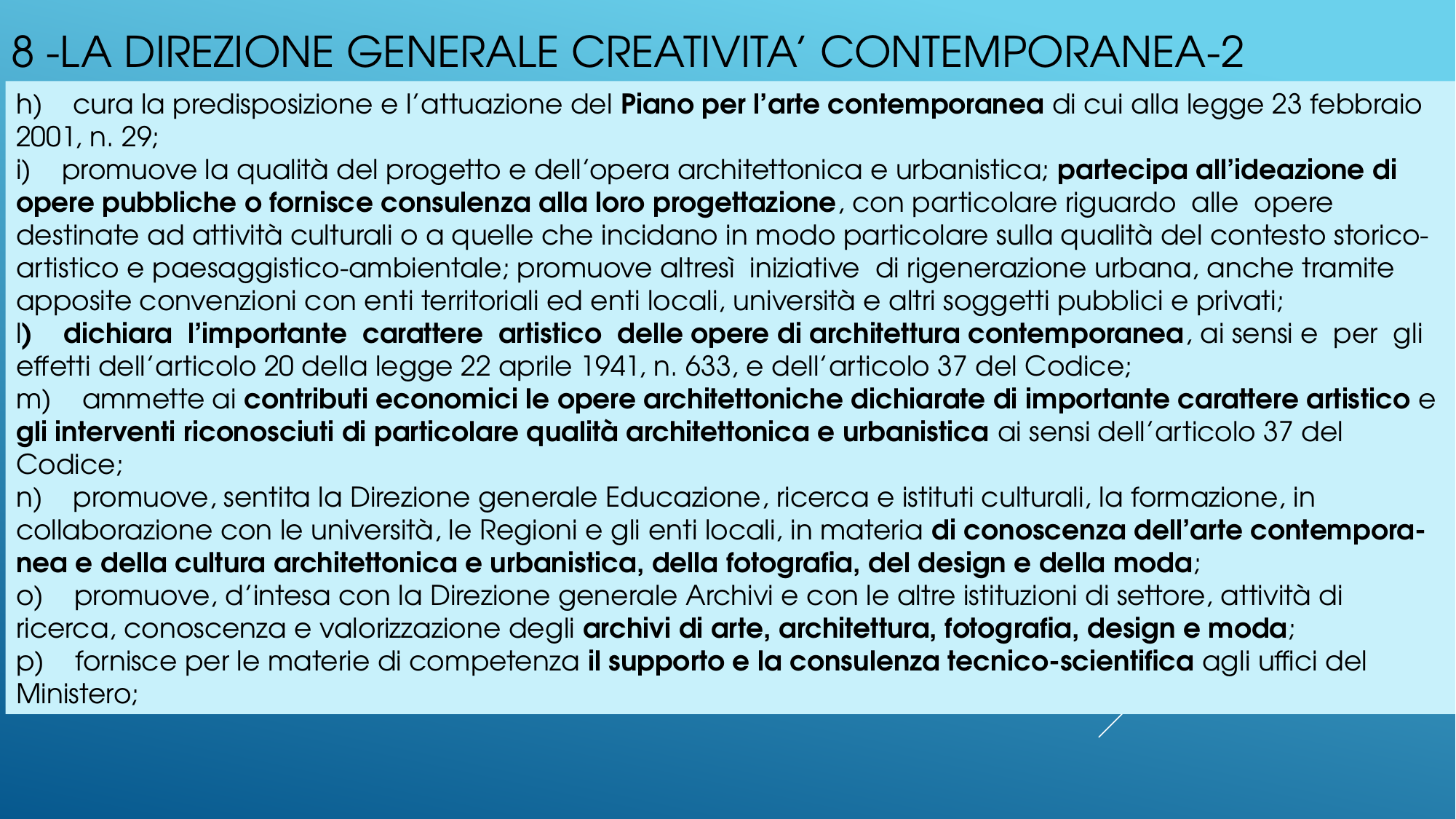

# 8 -LA DIREZIONE GENERALE CREATIVITA’ CONTEMPORANEA-2
h)    cura la predisposizione e l’attuazione del Piano per l’arte contemporanea di cui alla legge 23 febbraio 2001, n. 29;
i)    promuove la qualità del progetto e dell’opera architettonica e urbanistica; partecipa all’ideazione di opere pubbliche o fornisce consulenza alla loro progettazione, con particolare riguardo  alle  opere  destinate ad attività culturali o a quelle che incidano in modo particolare sulla qualità del contesto storico-artistico e paesaggistico-ambientale; promuove altresì  iniziative  di rigenerazione urbana, anche tramite apposite convenzioni con enti territoriali ed enti locali, università e altri soggetti pubblici e privati;
l)    dichiara  l’importante  carattere  artistico  delle opere di architettura contemporanea, ai sensi e  per  gli effetti dell’articolo 20 della legge 22 aprile 1941, n. 633, e dell’articolo 37 del Codice;
m)    ammette ai contributi economici le opere architettoniche dichiarate di importante carattere artistico e gli interventi riconosciuti di particolare qualità architettonica e urbanistica ai sensi dell’articolo 37 del Codice;
n)    promuove, sentita la Direzione generale Educazione, ricerca e istituti culturali, la formazione, in collaborazione con le università, le Regioni e gli enti locali, in materia di conoscenza dell’arte contempora- nea e della cultura architettonica e urbanistica, della fotografia, del design e della moda;
o)    promuove, d’intesa con la Direzione generale Archivi e con le altre istituzioni di settore, attività di ricerca, conoscenza e valorizzazione degli archivi di arte, architettura, fotografia, design e moda;
p)    fornisce per le materie di competenza il supporto e la consulenza tecnico-scientifica agli uffici del Ministero;